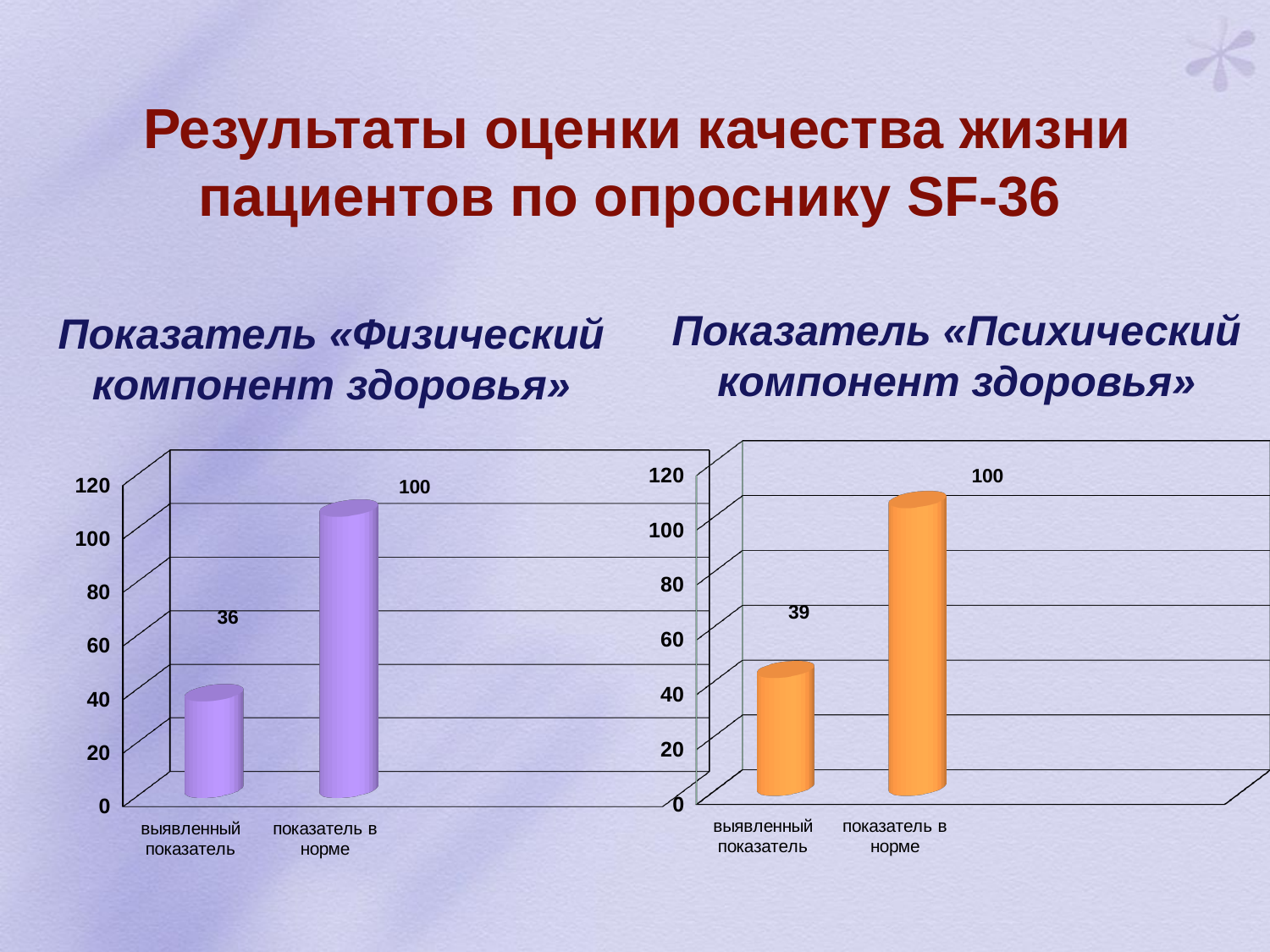

Результаты оценки качества жизни пациентов по опроснику SF-36
Показатель «Психический компонент здоровья»
Показатель «Физический компонент здоровья»

[unsupported chart]

[unsupported chart]